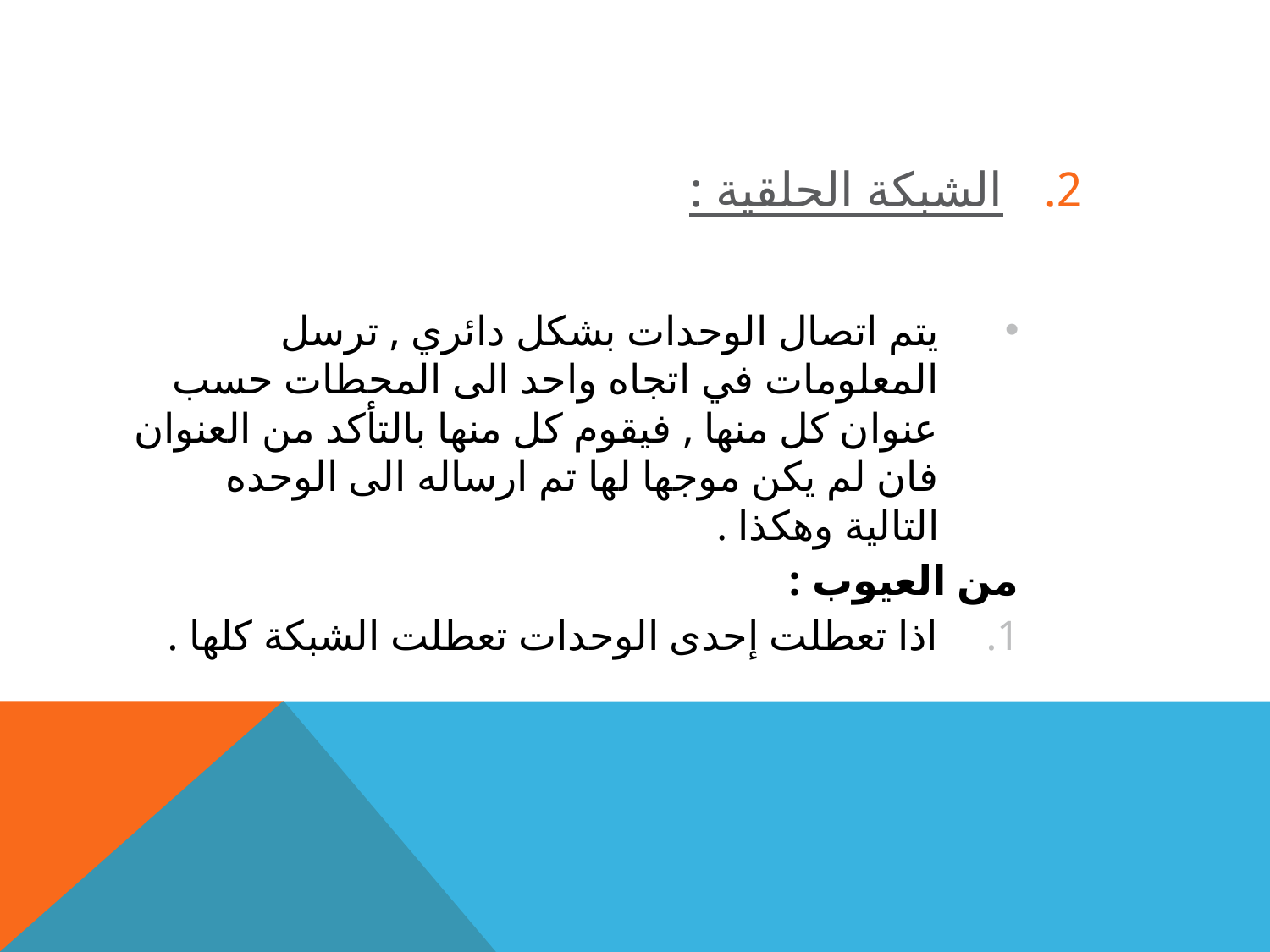

الشبكة الحلقية :

يتم اتصال الوحدات بشكل دائري , ترسل المعلومات في اتجاه واحد الى المحطات حسب عنوان كل منها , فيقوم كل منها بالتأكد من العنوان فان لم يكن موجها لها تم ارساله الى الوحده التالية وهكذا .
من العيوب :
اذا تعطلت إحدى الوحدات تعطلت الشبكة كلها .